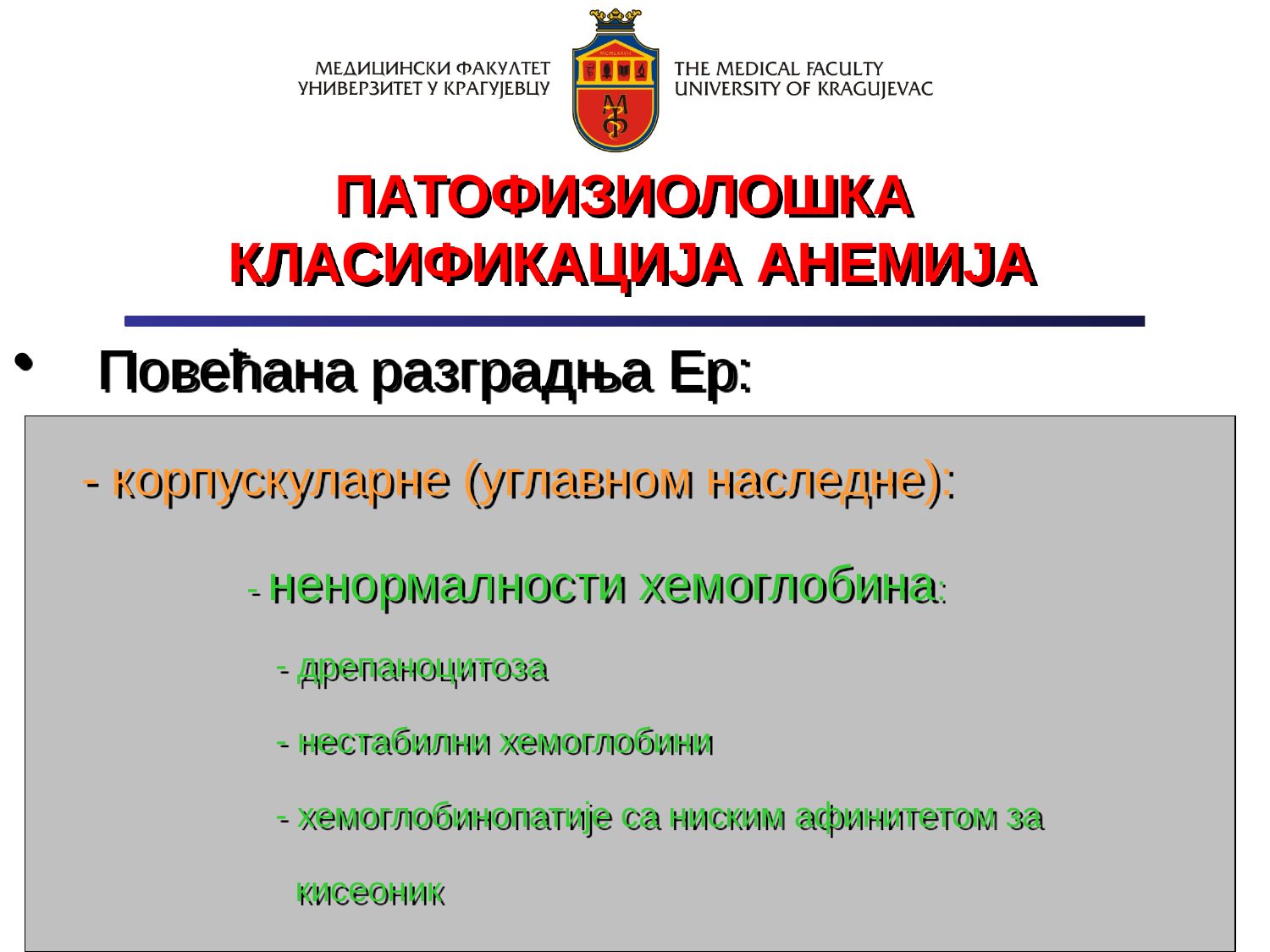

ПАТОФИЗИОЛОШКА
КЛАСИФИКАЦИЈА АНЕМИЈА
Повећана разградња Ер:
     - корпускуларне (углавном наследне):
                 - ненормалности хемоглобина:
                           - дрепаноцитоза
                           - нестабилни хемоглобини
                           - хемоглобинопатије са ниским афинитетом за
                             кисеоник